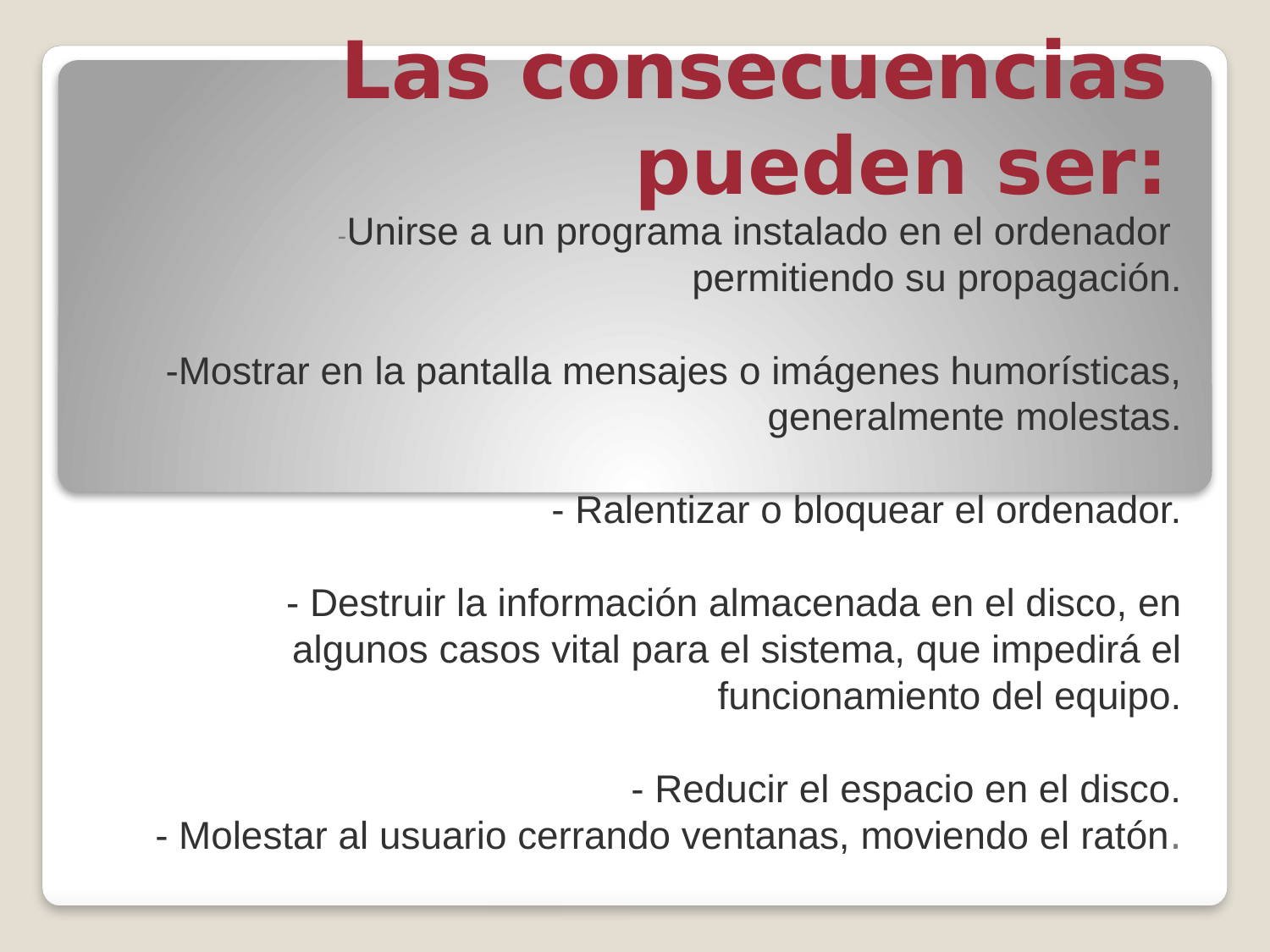

# Las consecuencias pueden ser:
-Unirse a un programa instalado en el ordenador
permitiendo su propagación.

-Mostrar en la pantalla mensajes o imágenes humorísticas, generalmente molestas.

- Ralentizar o bloquear el ordenador.

- Destruir la información almacenada en el disco, en algunos casos vital para el sistema, que impedirá el funcionamiento del equipo.

- Reducir el espacio en el disco.
- Molestar al usuario cerrando ventanas, moviendo el ratón.